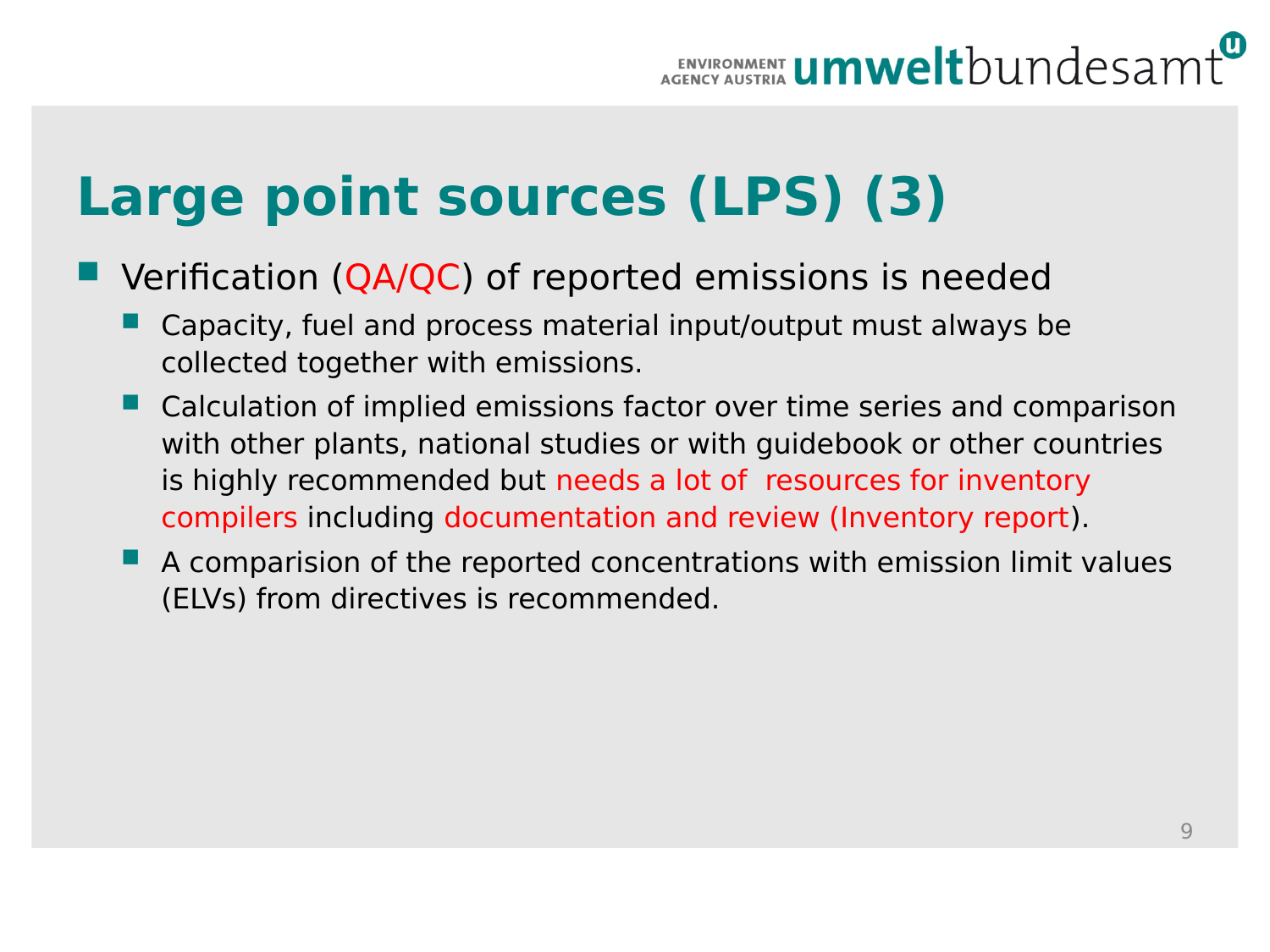

# Large point sources (LPS) (3)
Verification (QA/QC) of reported emissions is needed
Capacity, fuel and process material input/output must always be collected together with emissions.
Calculation of implied emissions factor over time series and comparison with other plants, national studies or with guidebook or other countries is highly recommended but needs a lot of  resources for inventory compilers including documentation and review (Inventory report).
A comparision of the reported concentrations with emission limit values (ELVs) from directives is recommended.
9